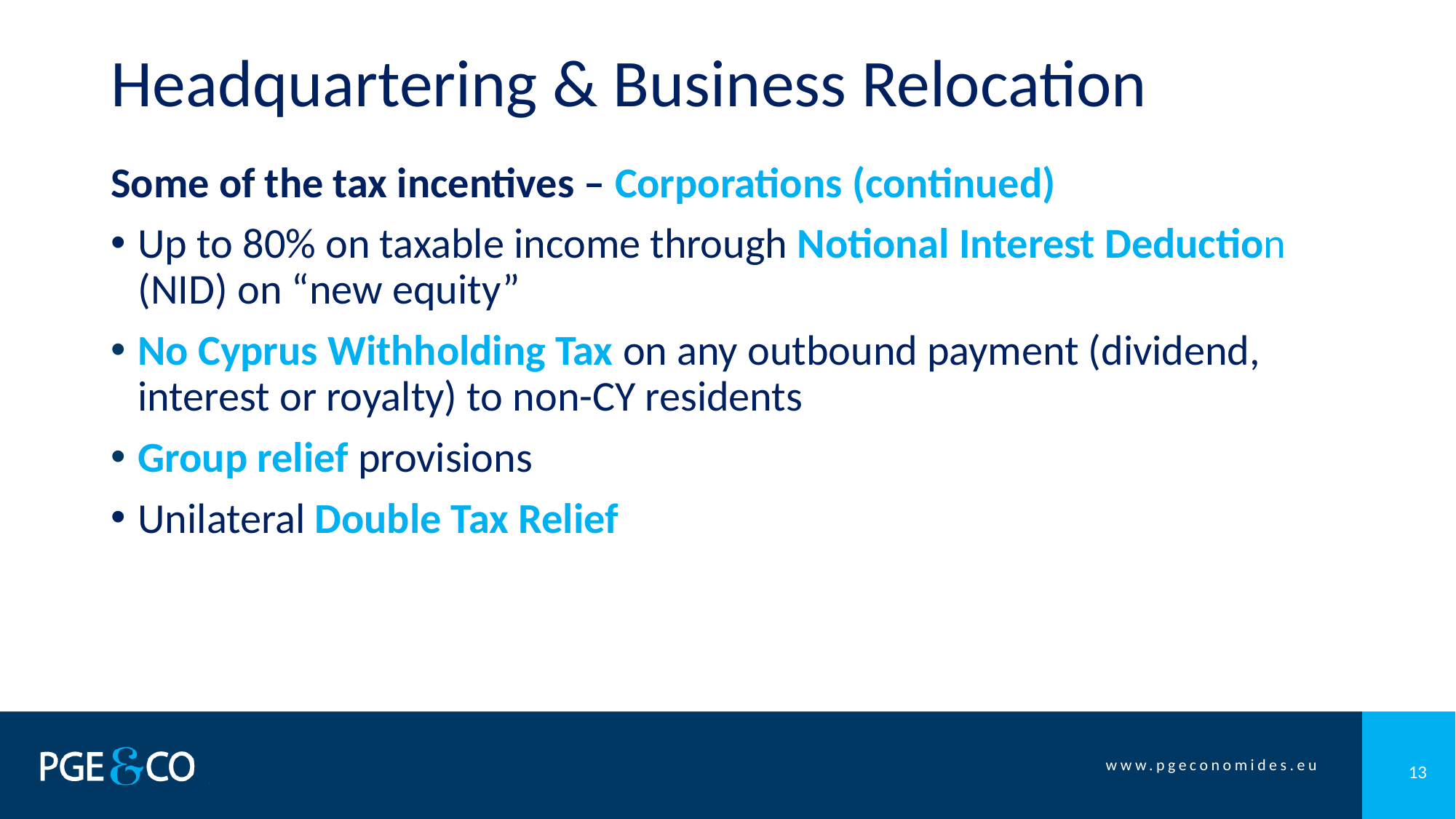

# Headquartering & Business Relocation
Some of the tax incentives – Corporations (continued)
Up to 80% on taxable income through Notional Interest Deduction (NID) on “new equity”
No Cyprus Withholding Tax on any outbound payment (dividend, interest or royalty) to non-CY residents
Group relief provisions
Unilateral Double Tax Relief
13